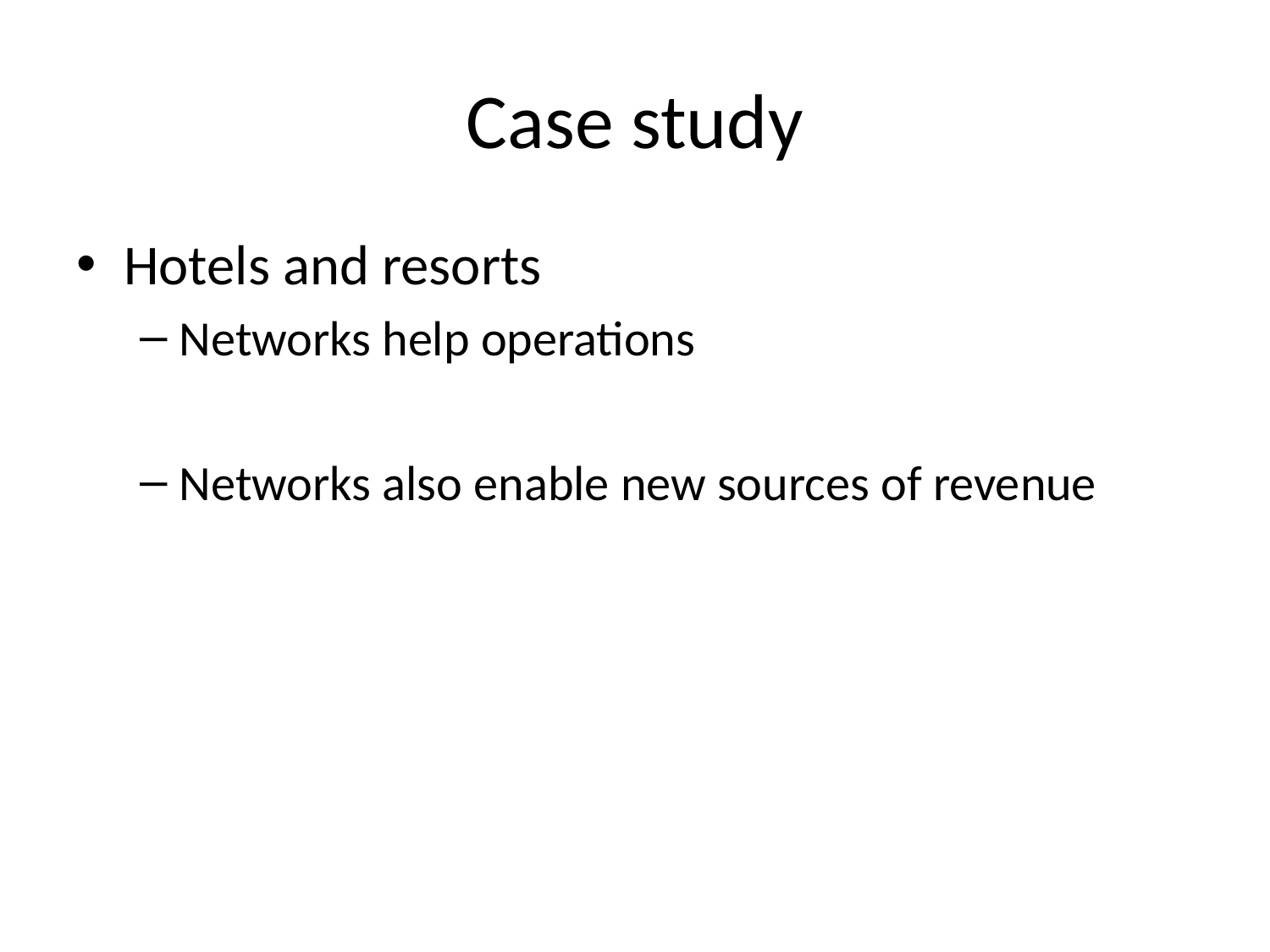

# Case study
Hotels and resorts
Networks help operations

Networks also enable new sources of revenue